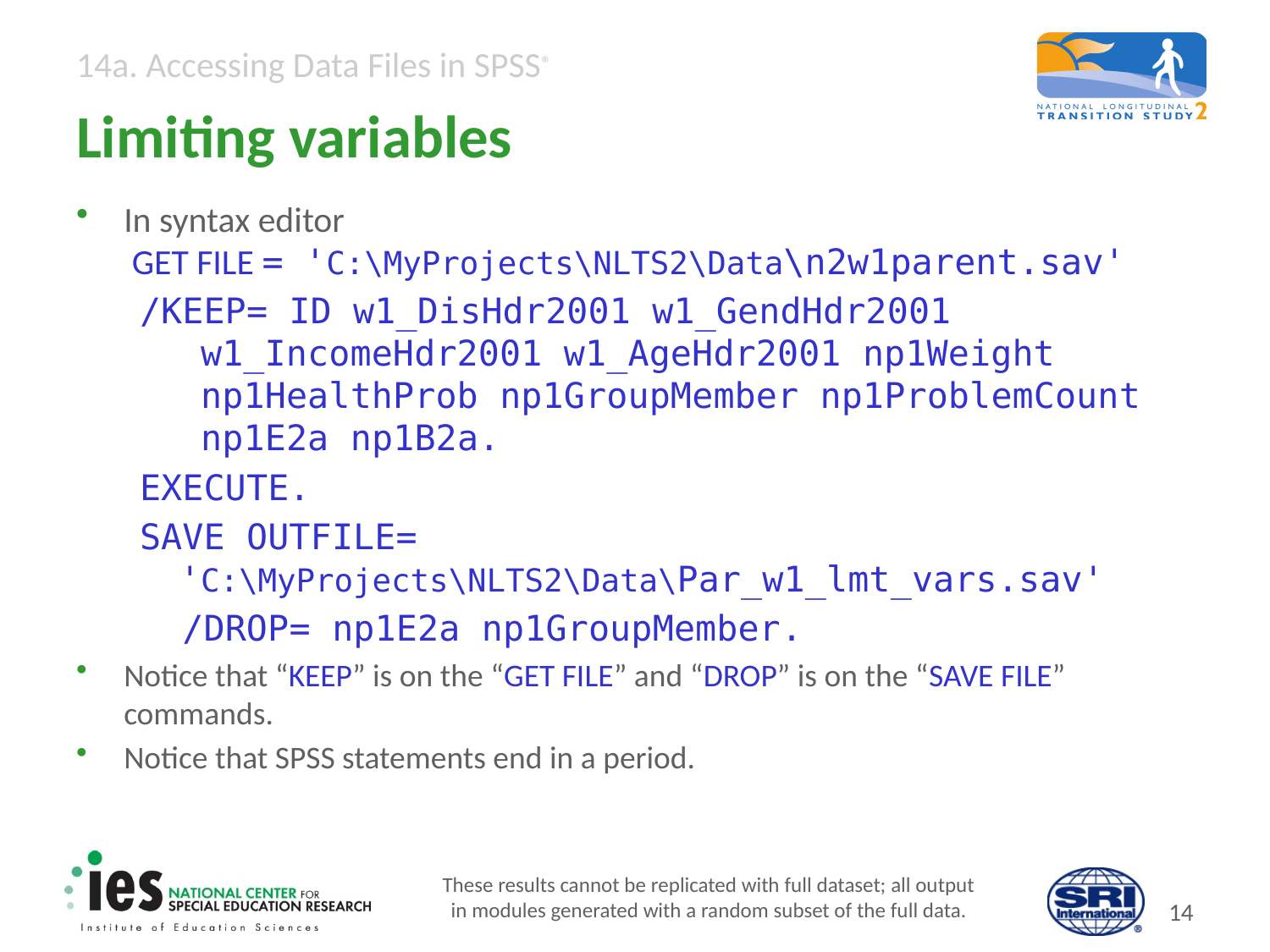

# Limiting variables
In syntax editor
 Get File = 'C:\MyProjects\NLTS2\Data\n2w1parent.sav'
/KEEP= ID w1_DisHdr2001 w1_GendHdr2001
 w1_IncomeHdr2001 w1_AgeHdr2001 np1Weight
 np1HealthProb np1GroupMember np1ProblemCount
 np1E2a np1B2a.
EXECUTE.
SAVE OUTFILE=
'C:\MyProjects\NLTS2\Data\Par_w1_lmt_vars.sav'
  /DROP= np1E2a np1GroupMember.
Notice that “Keep” is on the “Get File” and “Drop” is on the “Save File” commands.
Notice that SPSS statements end in a period.

These results cannot be replicated with full dataset; all output
in modules generated with a random subset of the full data.
14